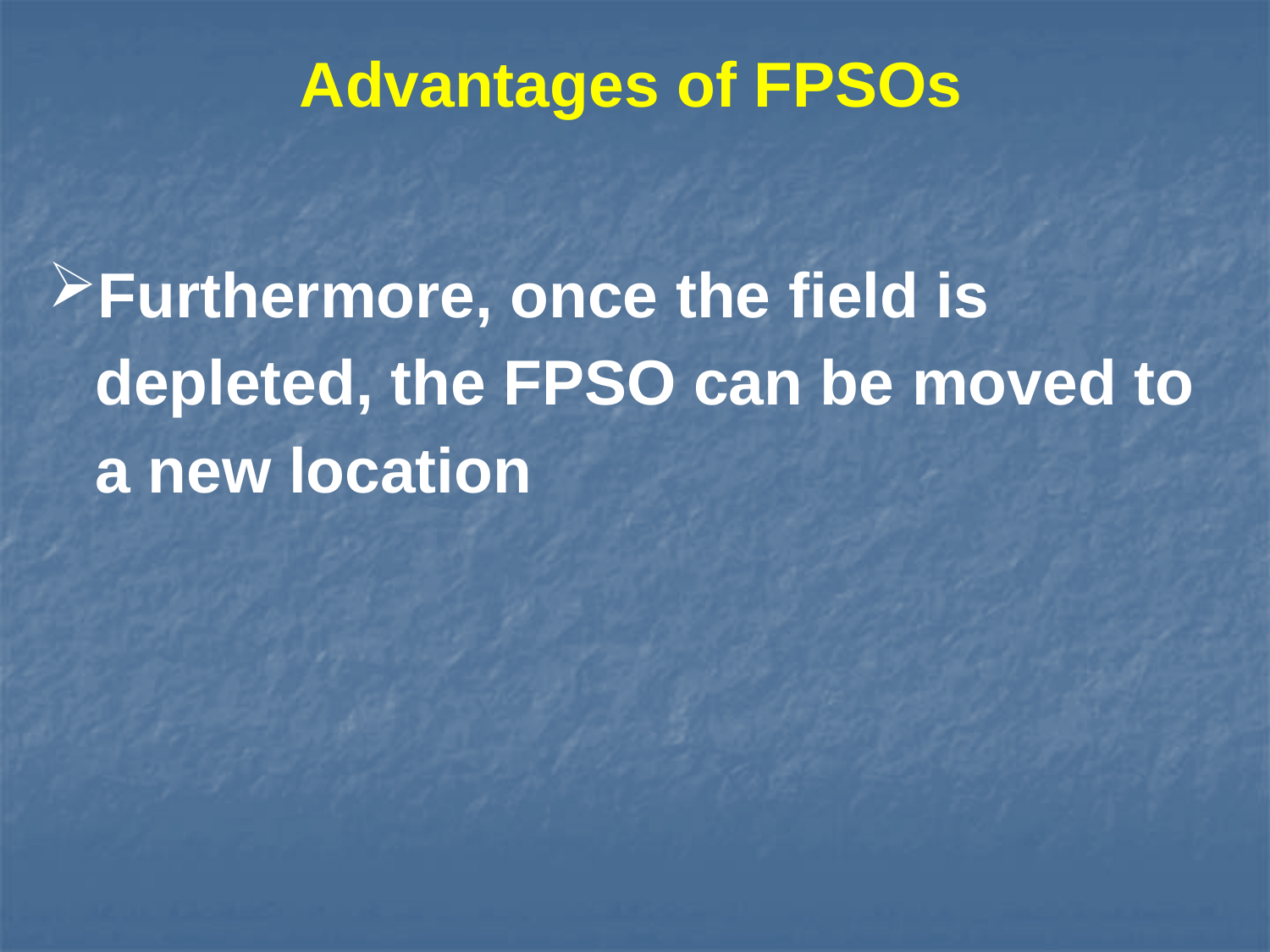

Advantages of FPSOs

Furthermore, once the field is depleted, the FPSO can be moved to a new location